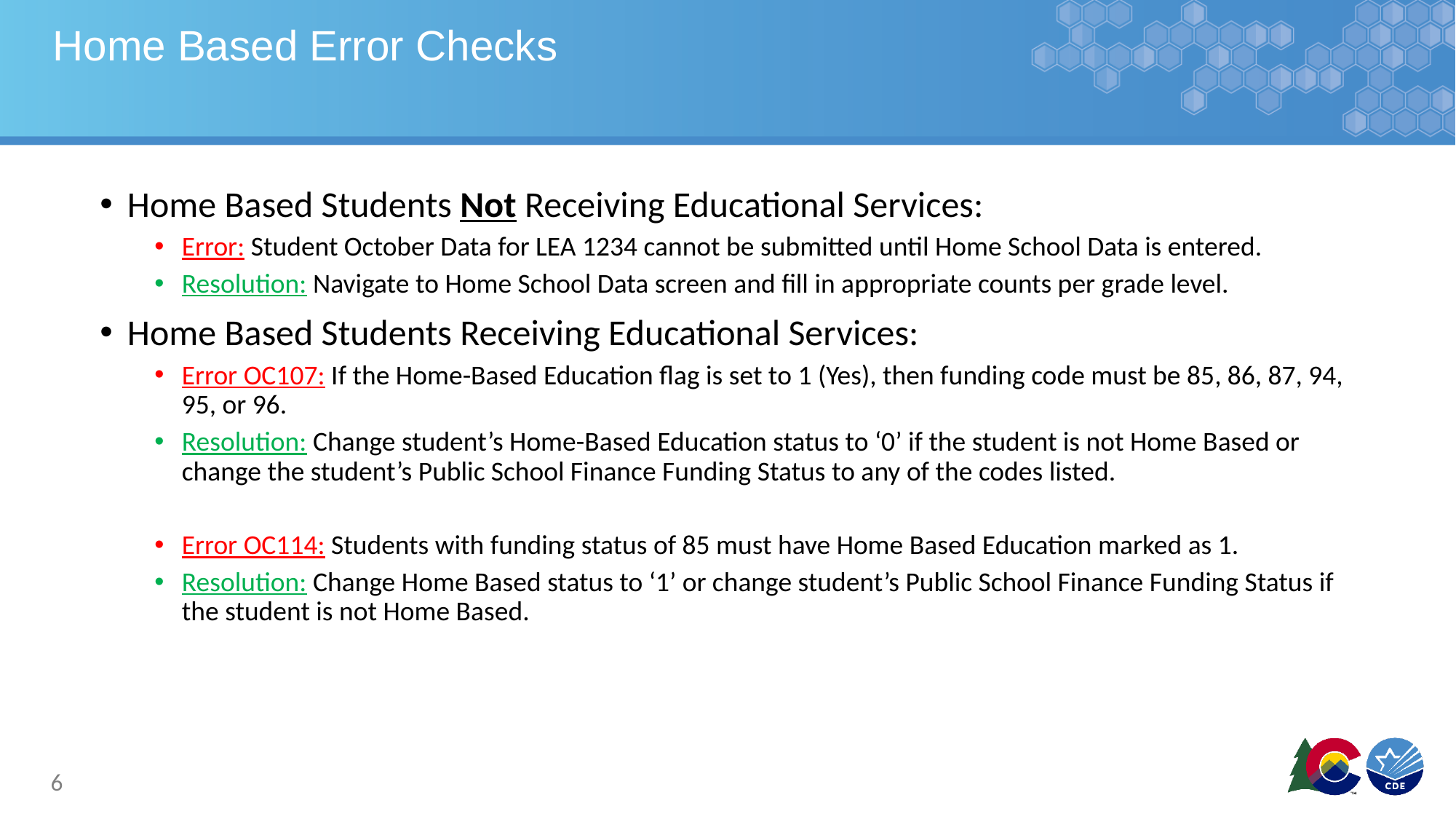

# Home Based Error Checks
Home Based Students Not Receiving Educational Services:
Error: Student October Data for LEA 1234 cannot be submitted until Home School Data is entered.
Resolution: Navigate to Home School Data screen and fill in appropriate counts per grade level.
Home Based Students Receiving Educational Services:
Error OC107: If the Home-Based Education flag is set to 1 (Yes), then funding code must be 85, 86, 87, 94, 95, or 96.
Resolution: Change student’s Home-Based Education status to ‘0’ if the student is not Home Based or change the student’s Public School Finance Funding Status to any of the codes listed.

Error OC114: Students with funding status of 85 must have Home Based Education marked as 1.
Resolution: Change Home Based status to ‘1’ or change student’s Public School Finance Funding Status if the student is not Home Based.
6